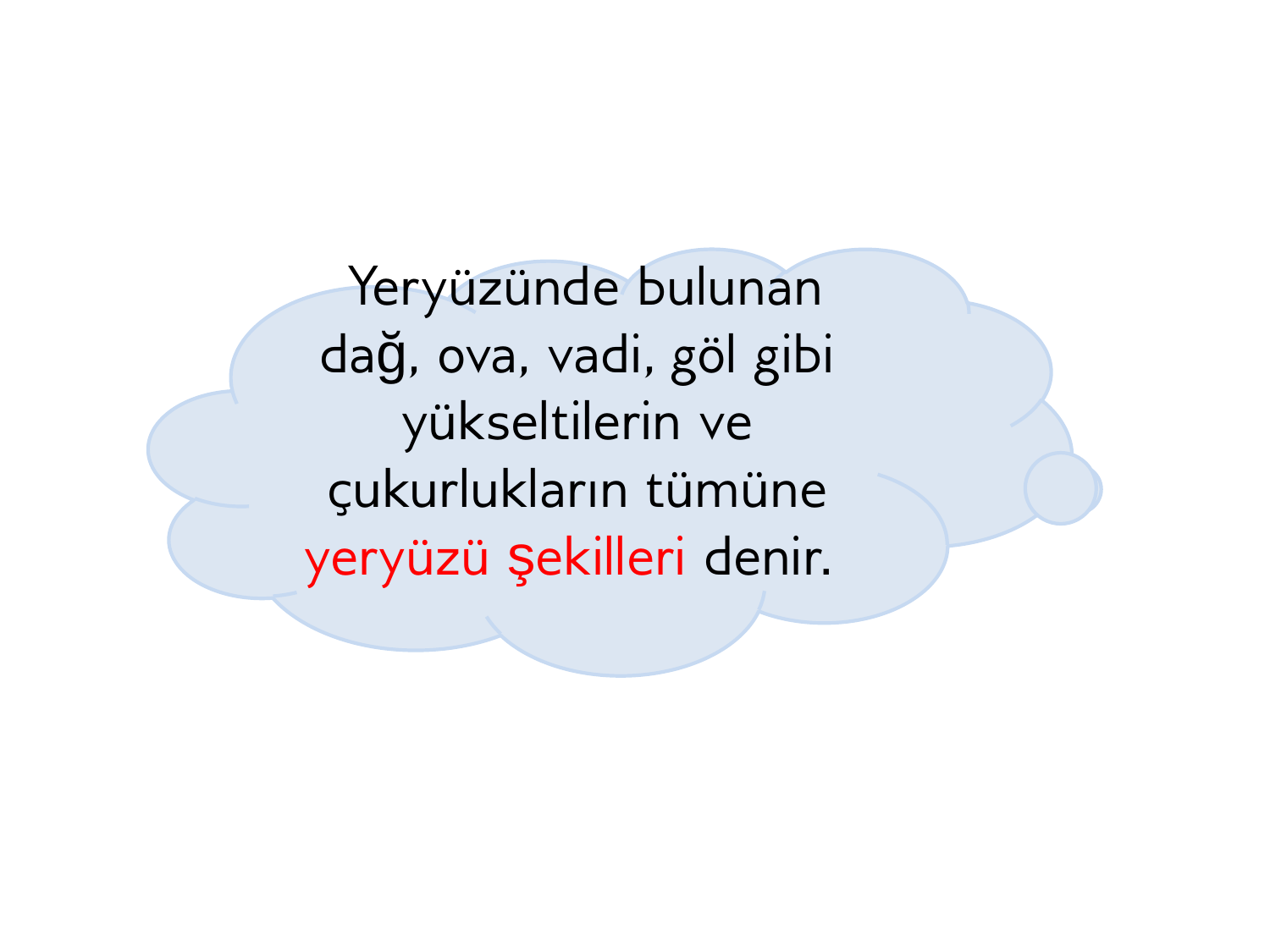

Yeryüzünde bulunan dağ, ova, vadi, göl gibi yükseltilerin ve çukurlukların tümüne yeryüzü şekilleri denir.